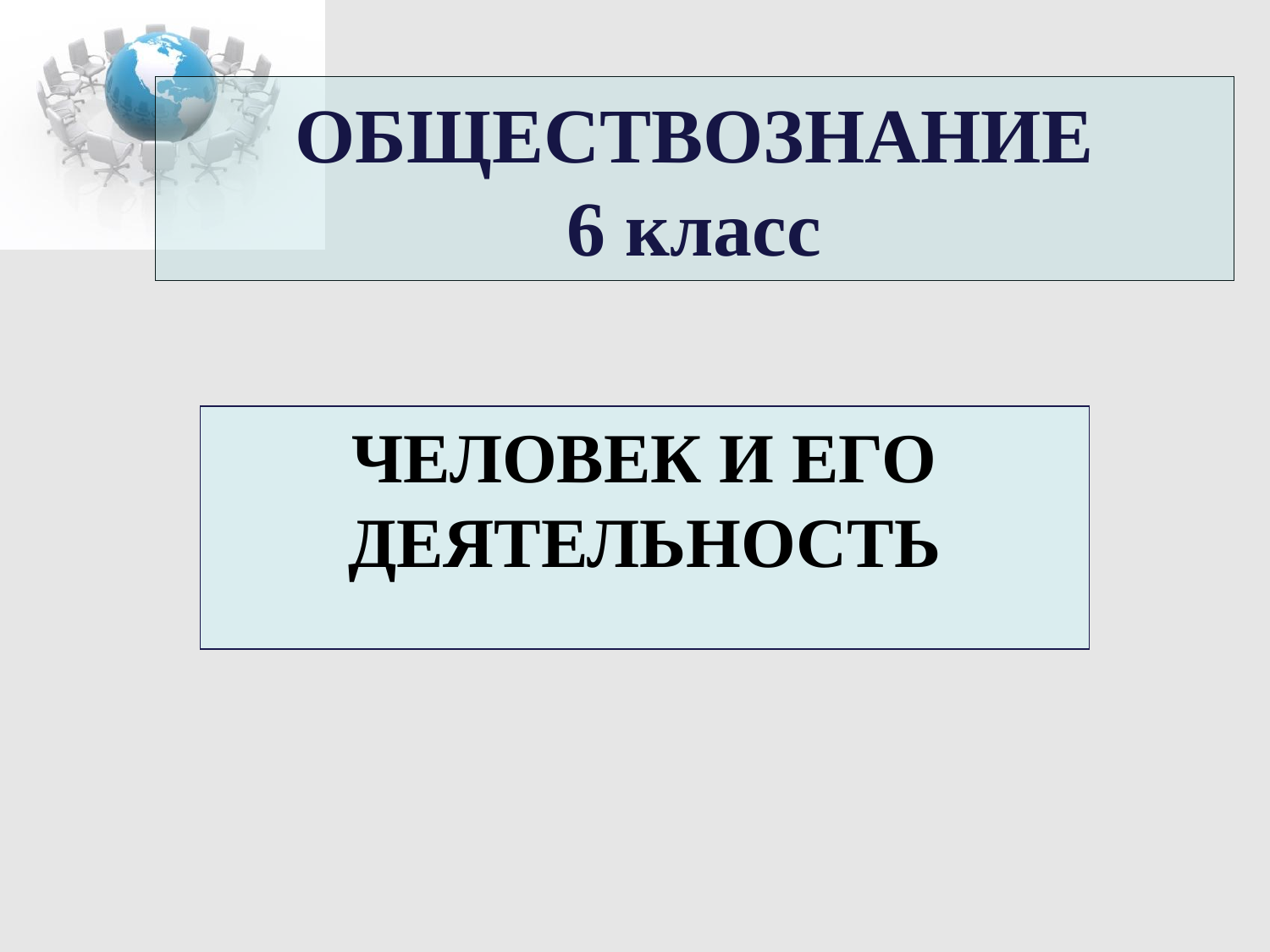

# ОБЩЕСТВОЗНАНИЕ 6 класс
ЧЕЛОВЕК И ЕГО ДЕЯТЕЛЬНОСТЬ